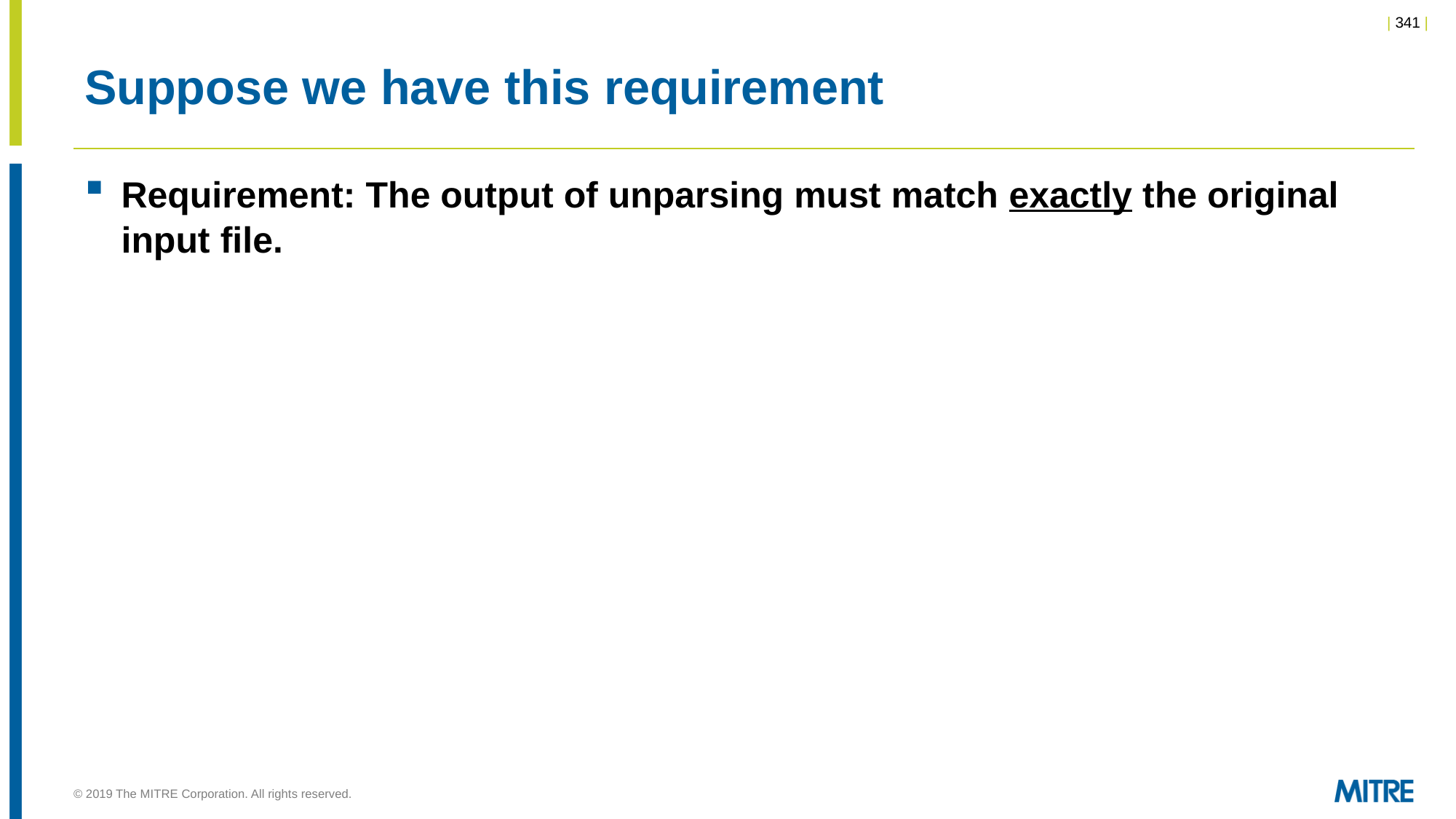

# Suppose we have this requirement
Requirement: The output of unparsing must match exactly the original input file.
© 2019 The MITRE Corporation. All rights reserved.